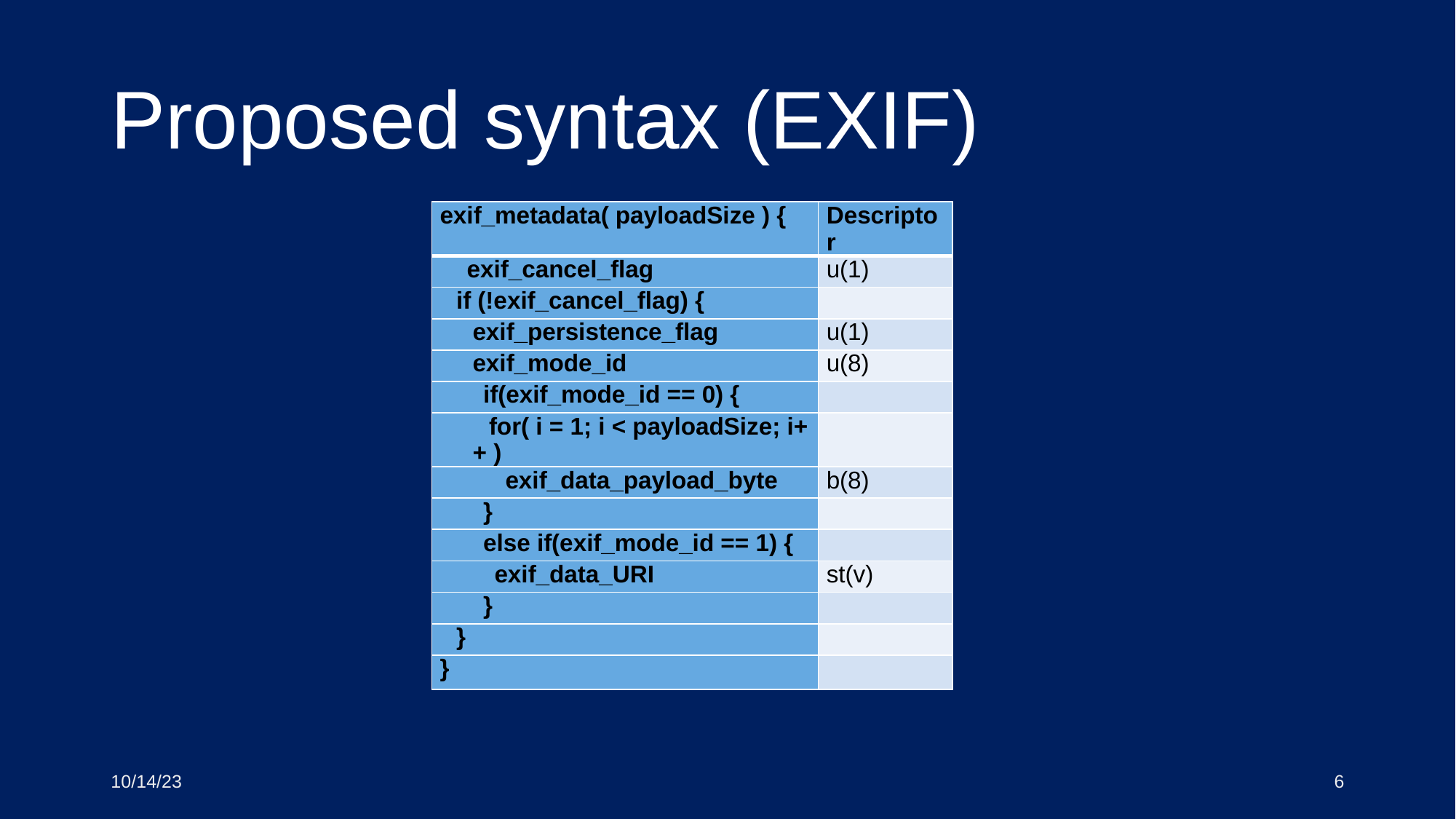

# Proposed syntax (EXIF)
| exif\_metadata( payloadSize ) { | Descriptor |
| --- | --- |
| exif\_cancel\_flag | u(1) |
| if (!exif\_cancel\_flag) { |  |
| exif\_persistence\_flag | u(1) |
| exif\_mode\_id | u(8) |
| if(exif\_mode\_id == 0) { |  |
| for( i = 1; i < payloadSize; i++ ) |  |
| exif\_data\_payload\_byte | b(8) |
| } |  |
| else if(exif\_mode\_id == 1) { |  |
| exif\_data\_URI | st(v) |
| } |  |
| } |  |
| } |  |
10/14/23
6